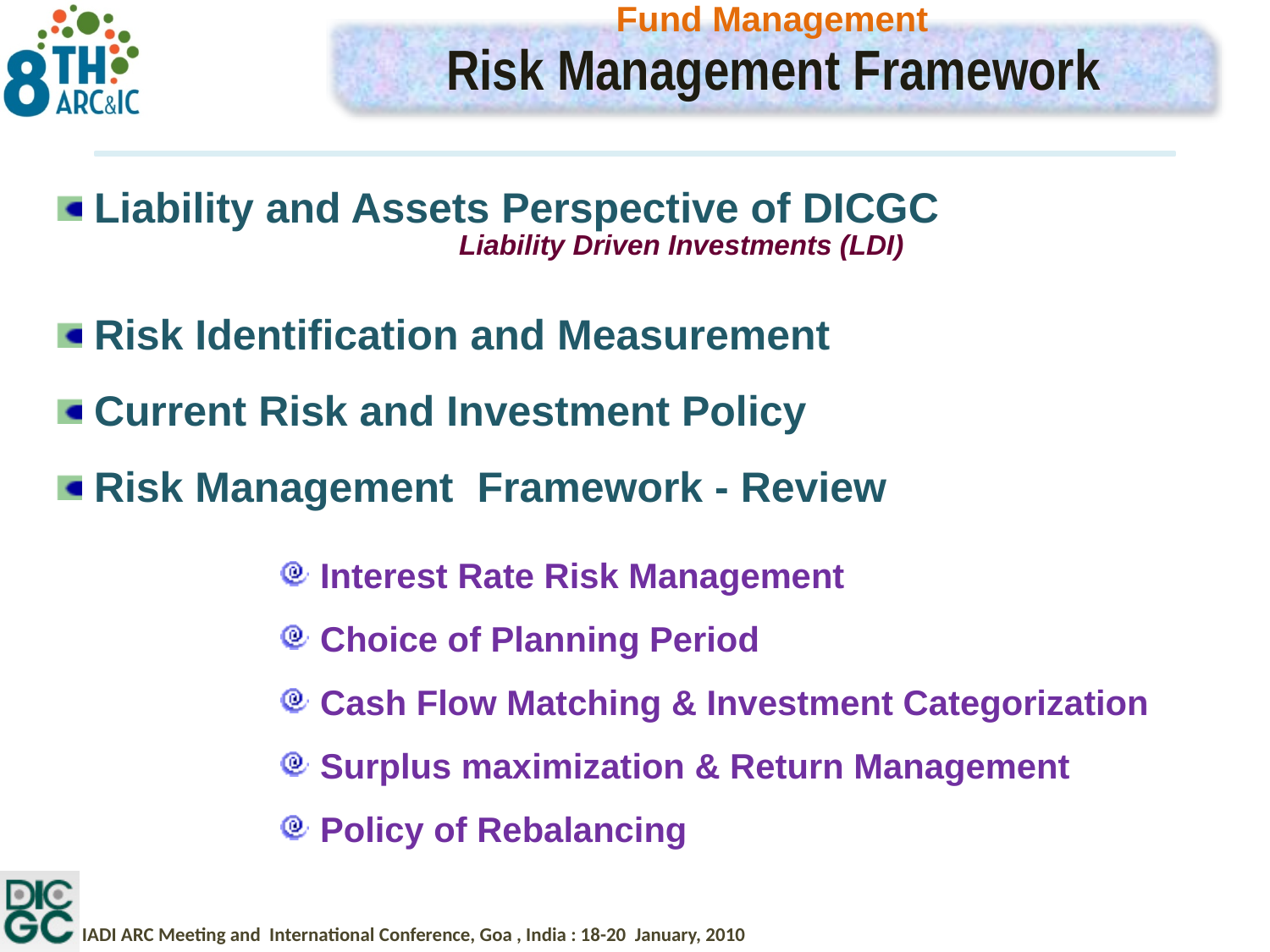

Fund Management
Risk Management Framework

 Liability and Assets Perspective of DICGC
 Risk Identification and Measurement
 Current Risk and Investment Policy
 Risk Management  Framework - Review
Liability Driven Investments (LDI)
 Interest Rate Risk Management
 Choice of Planning Period
 Cash Flow Matching & Investment Categorization
 Surplus maximization & Return Management
 Policy of Rebalancing